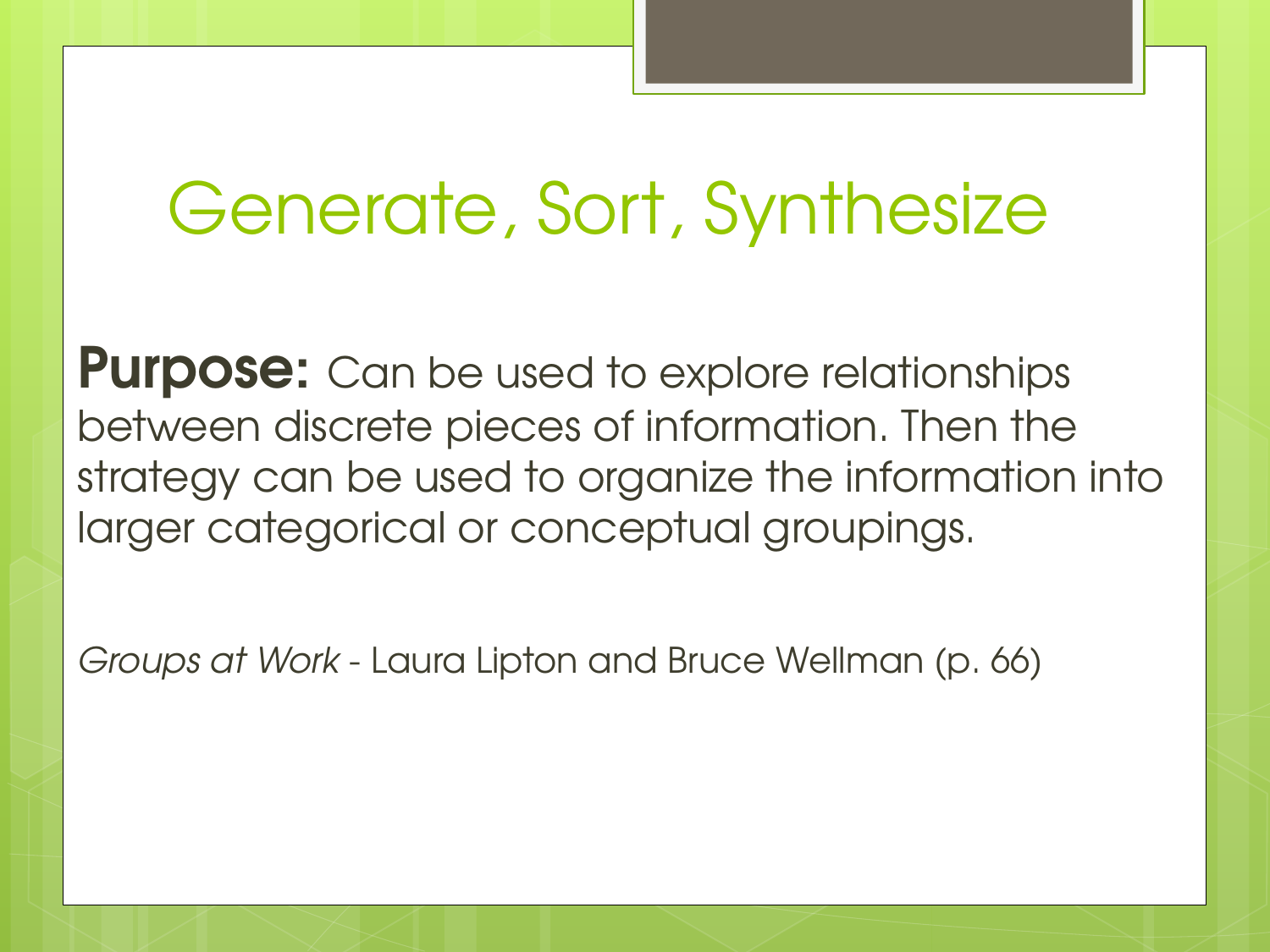

# Generate, Sort, Synthesize

Purpose: Can be used to explore relationships between discrete pieces of information. Then the strategy can be used to organize the information into larger categorical or conceptual groupings.

Groups at Work - Laura Lipton and Bruce Wellman (p. 66)